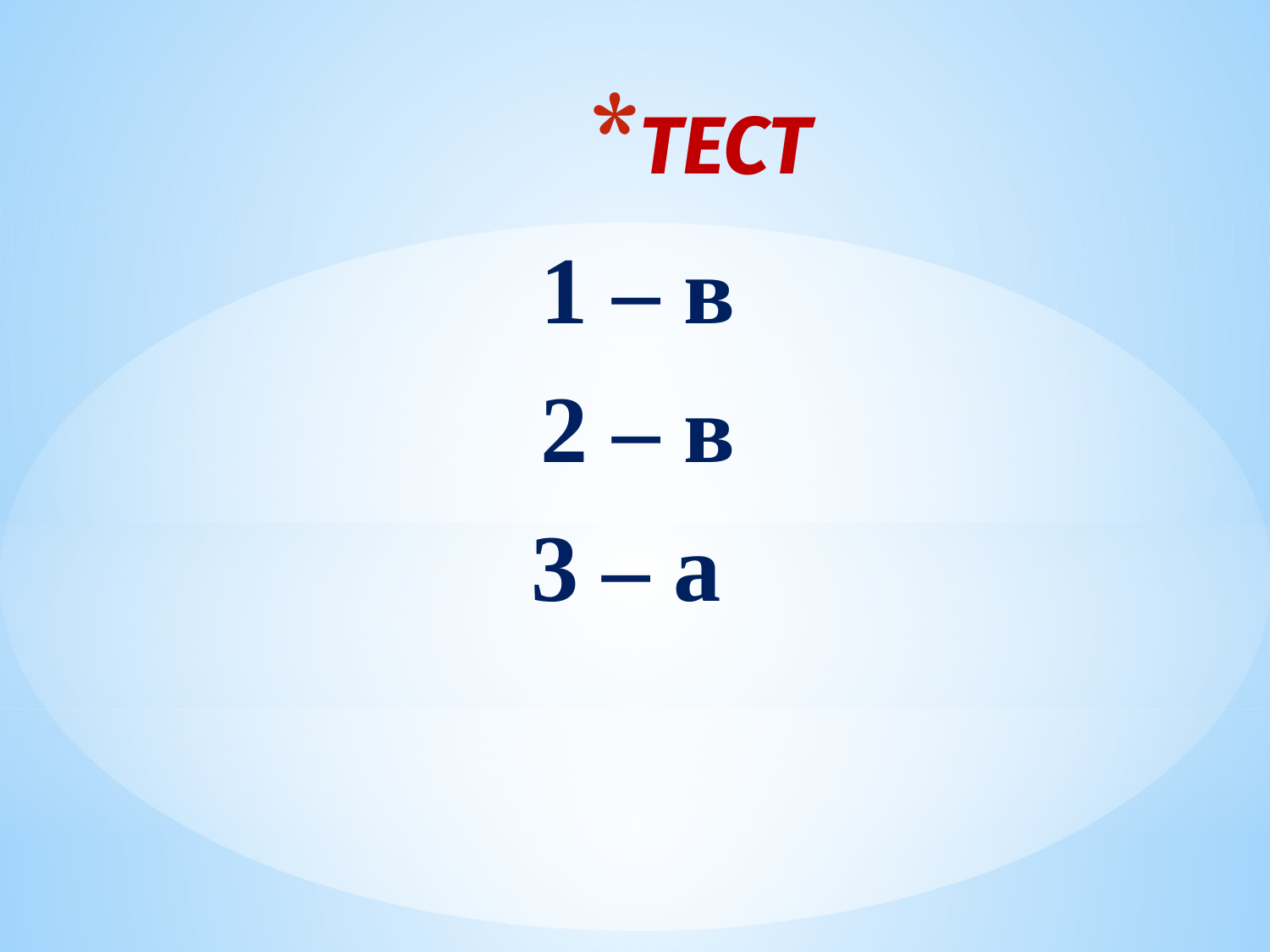

# ТЕСТ
1 – в
2 – в
3 – а